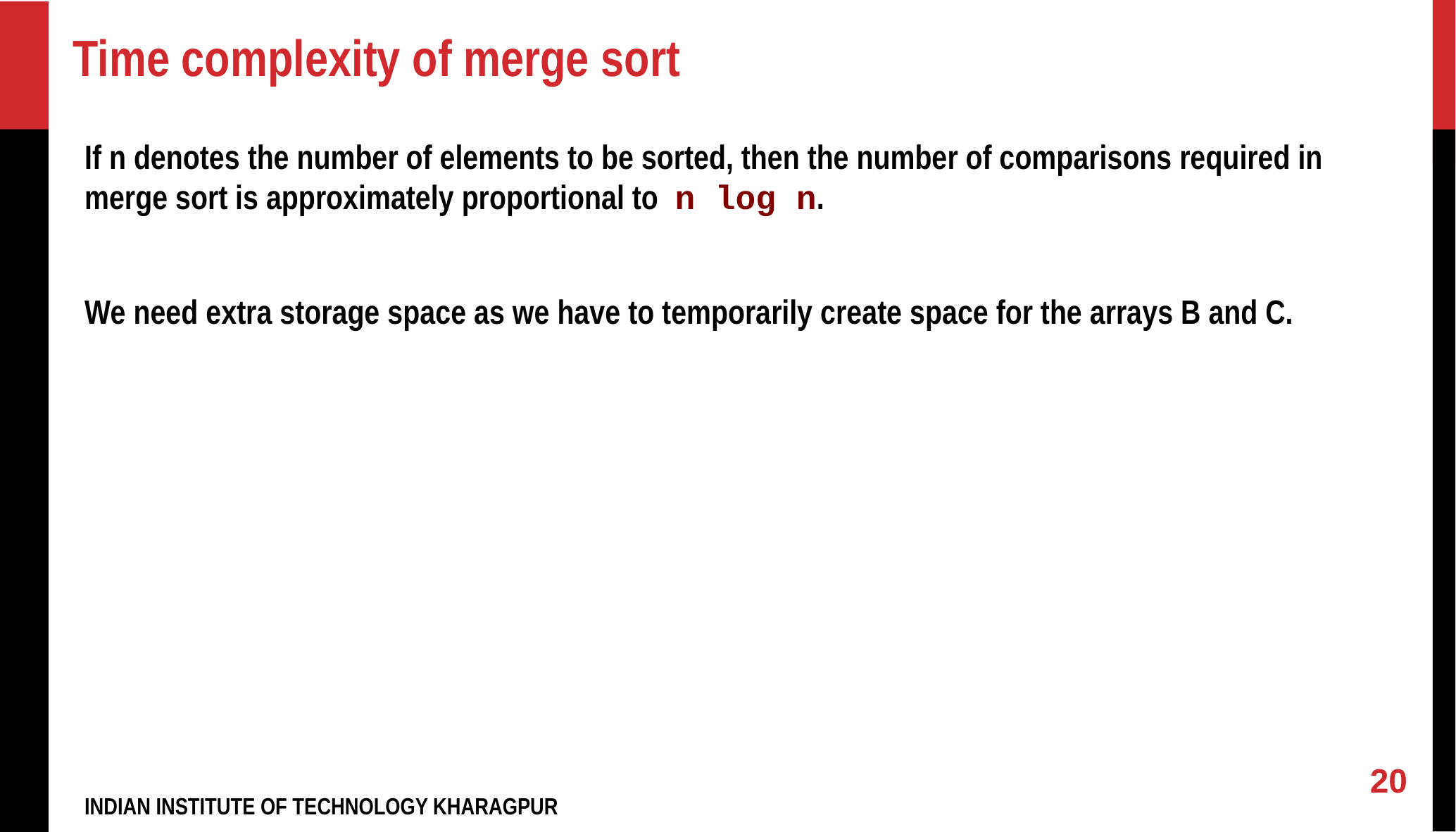

# Time complexity of merge sort
If n denotes the number of elements to be sorted, then the number of comparisons required in merge sort is approximately proportional to  n log n.

We need extra storage space as we have to temporarily create space for the arrays B and C.
20
INDIAN INSTITUTE OF TECHNOLOGY KHARAGPUR